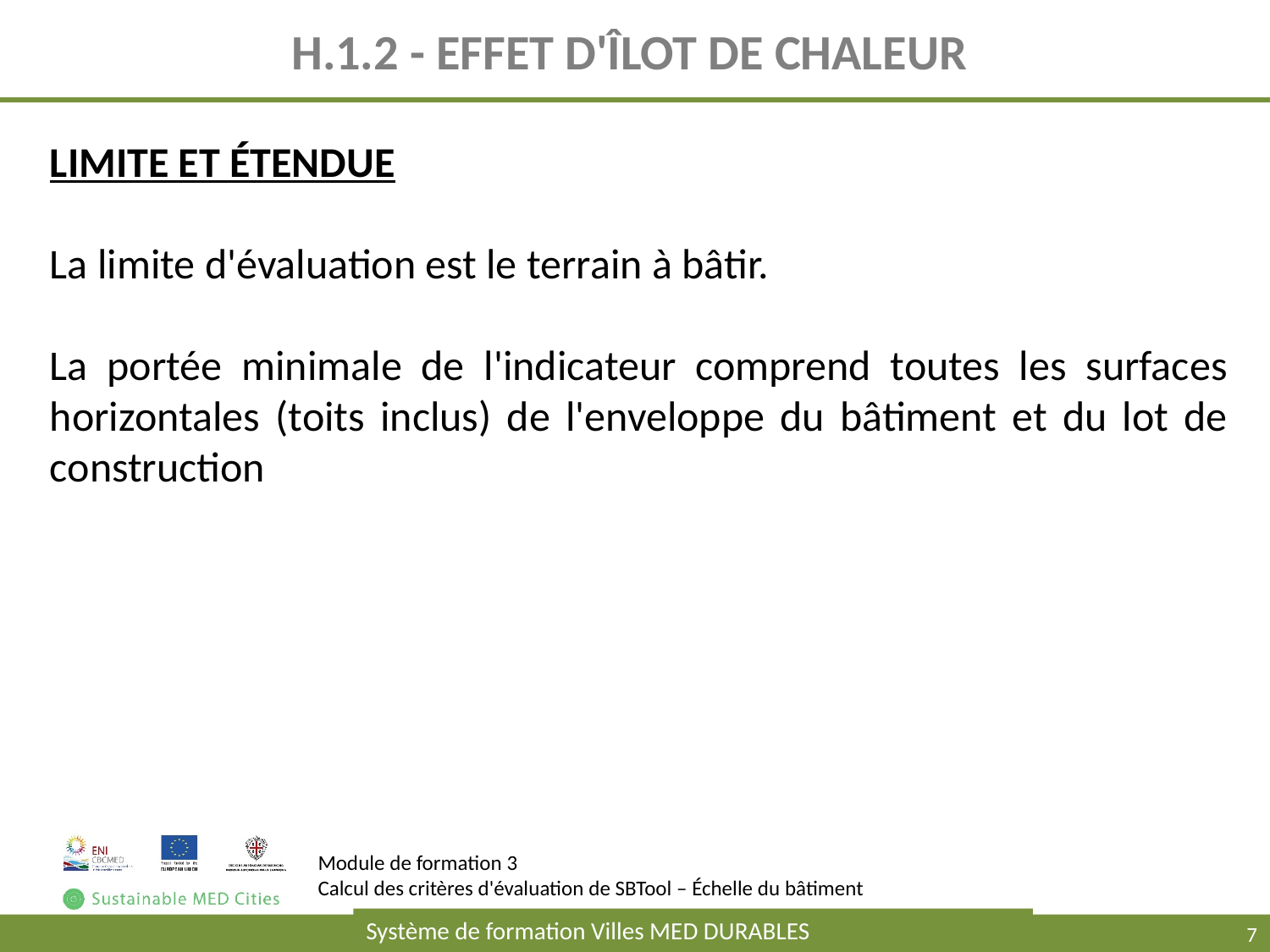

# H.1.2 - EFFET D'ÎLOT DE CHALEUR
LIMITE ET ÉTENDUE

La limite d'évaluation est le terrain à bâtir.

La portée minimale de l'indicateur comprend toutes les surfaces horizontales (toits inclus) de l'enveloppe du bâtiment et du lot de construction
Module de formation 3
Calcul des critères d'évaluation de SBTool – Échelle du bâtiment
Système de formation Villes MED DURABLES
7